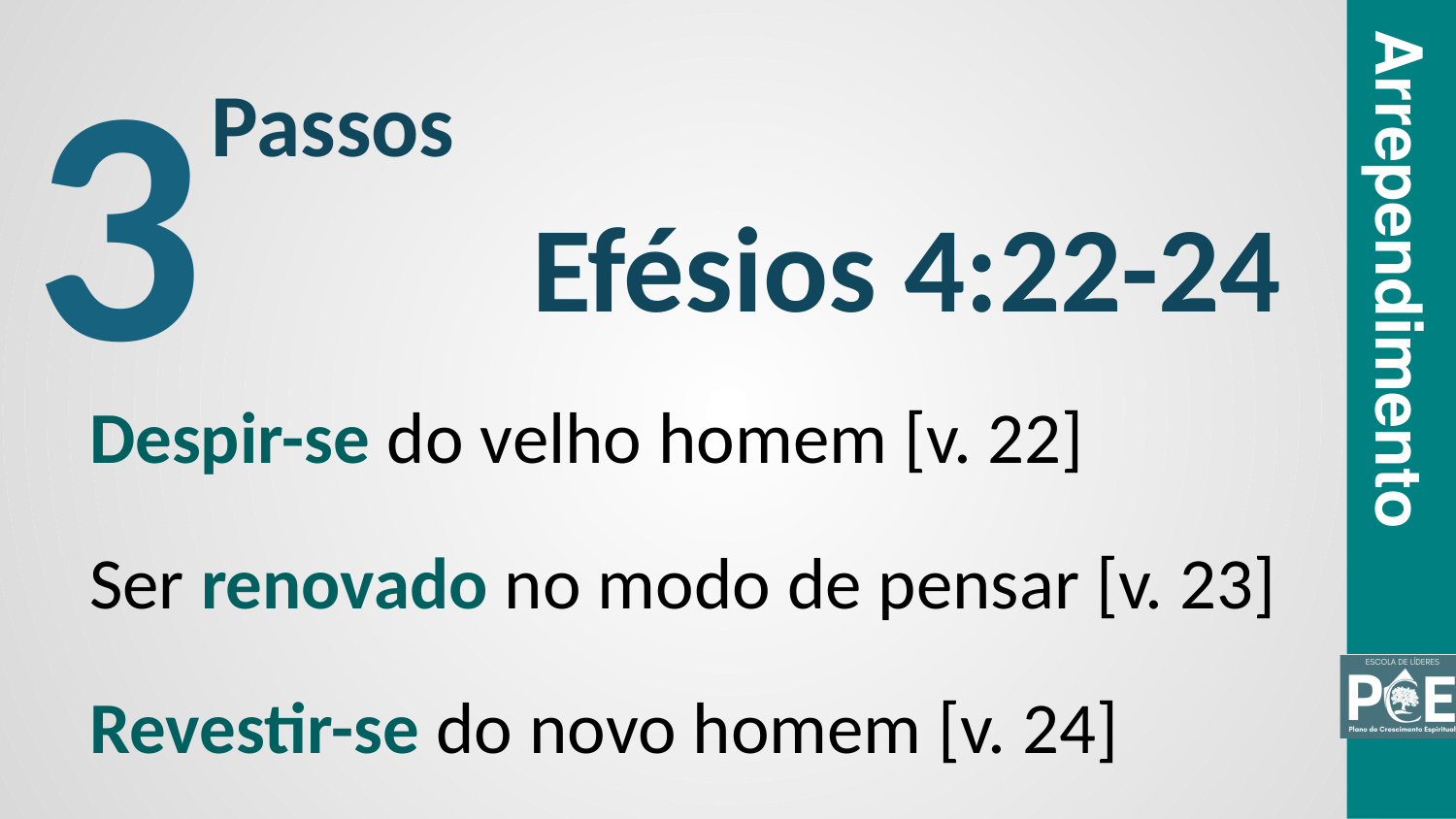

3
Passos
Efésios 4:22-24
Arrependimento
Despir-se do velho homem [v. 22]
Ser renovado no modo de pensar [v. 23]
Revestir-se do novo homem [v. 24]